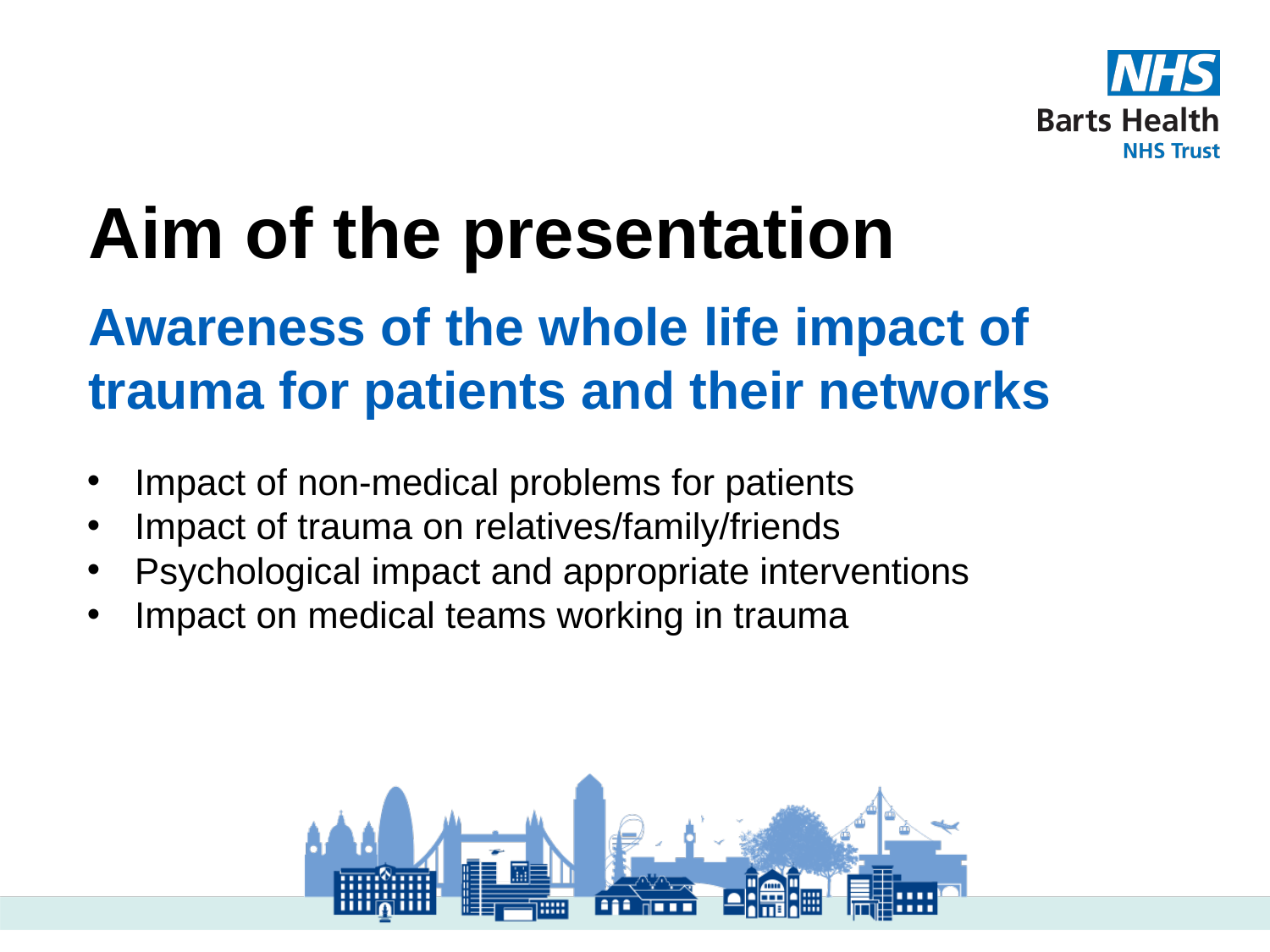

# Aim of the presentation
Awareness of the whole life impact of trauma for patients and their networks
Impact of non-medical problems for patients
Impact of trauma on relatives/family/friends
Psychological impact and appropriate interventions
Impact on medical teams working in trauma